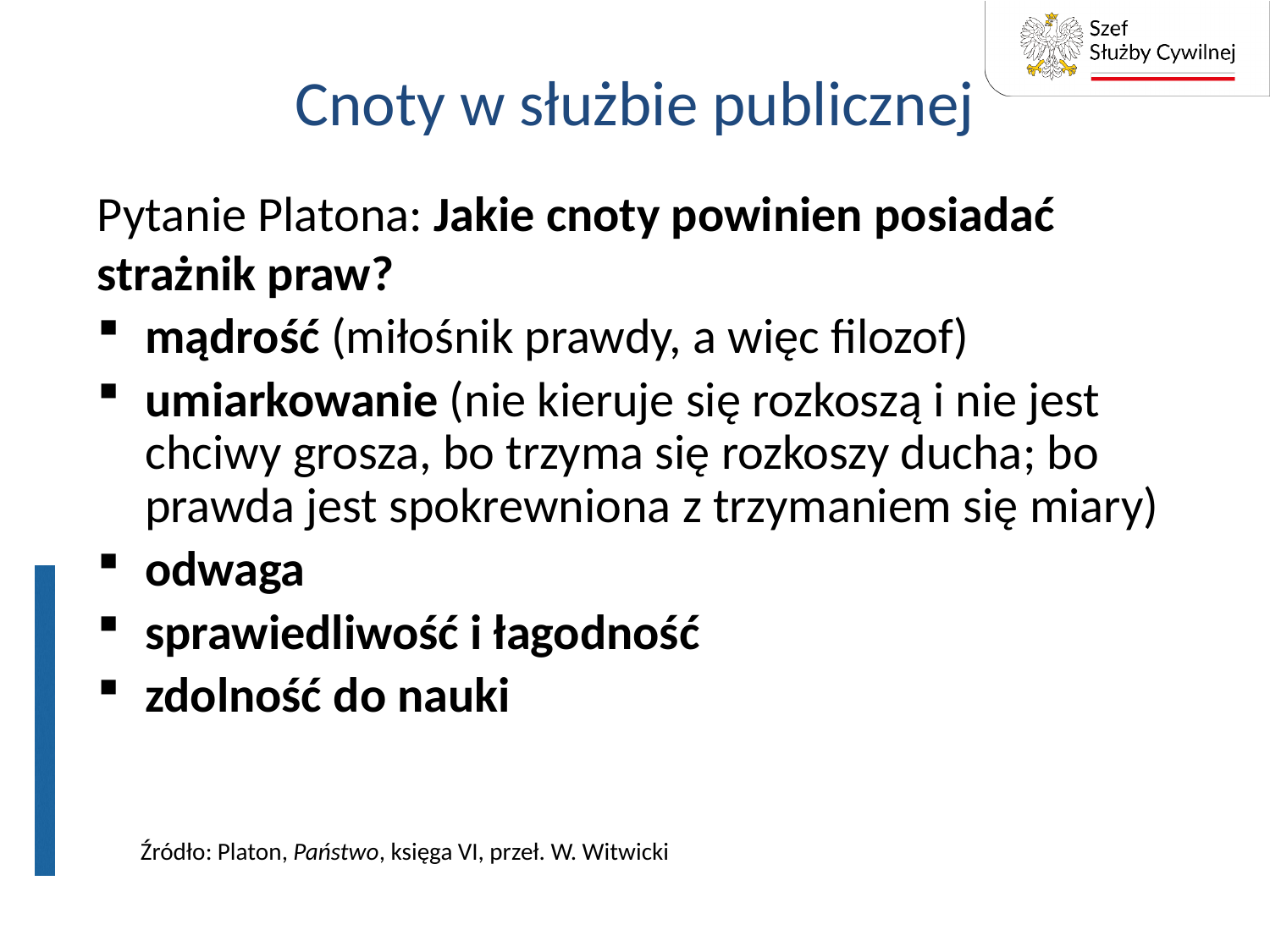

# Cnoty w służbie publicznej
Pytanie Platona: Jakie cnoty powinien posiadać strażnik praw?
mądrość (miłośnik prawdy, a więc filozof)
umiarkowanie (nie kieruje się rozkoszą i nie jest chciwy grosza, bo trzyma się rozkoszy ducha; bo prawda jest spokrewniona z trzymaniem się miary)
odwaga
sprawiedliwość i łagodność
zdolność do nauki
Źródło: Platon, Państwo, księga VI, przeł. W. Witwicki